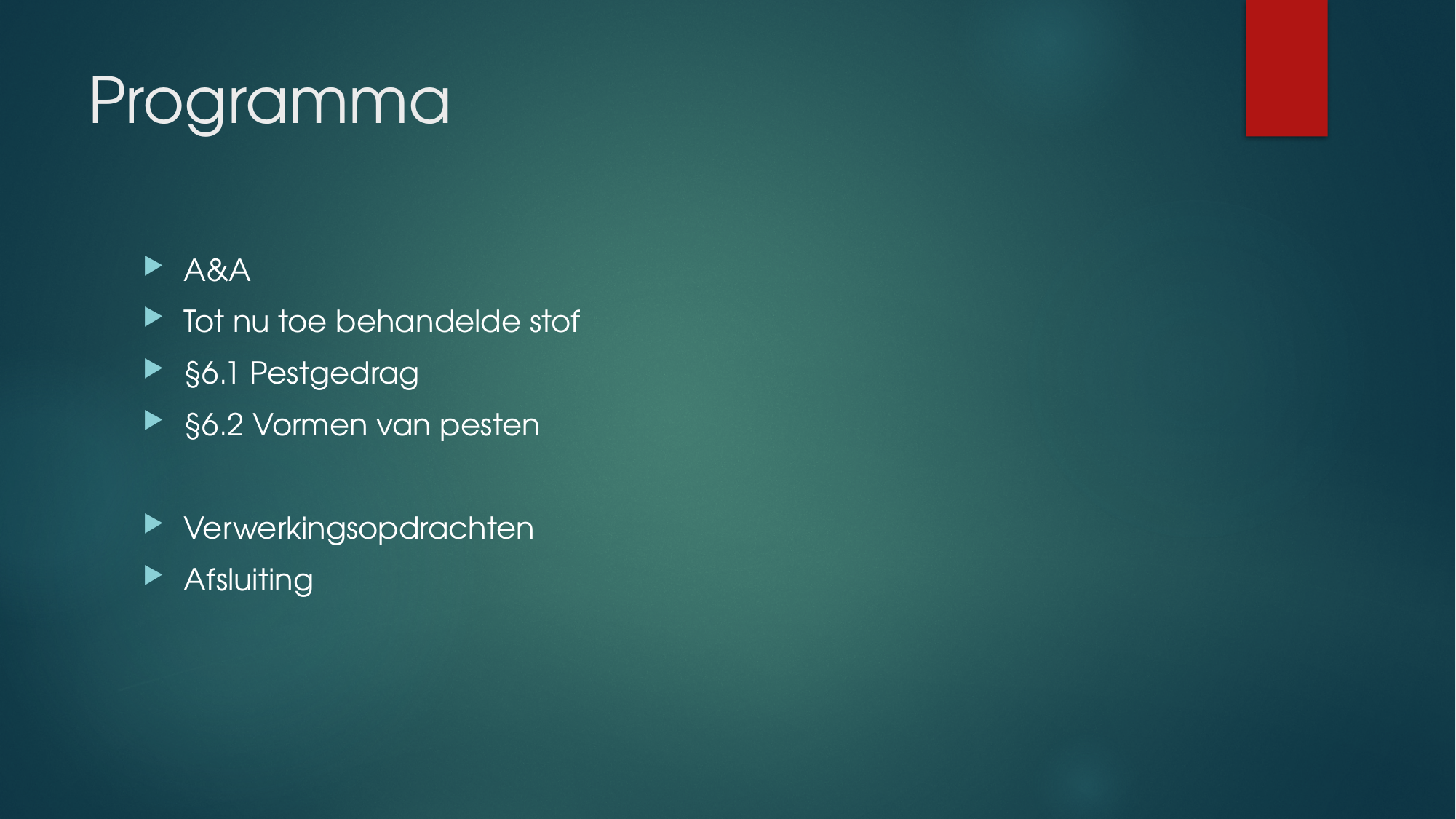

# Programma
A&A
Tot nu toe behandelde stof
§6.1 Pestgedrag
§6.2 Vormen van pesten

Verwerkingsopdrachten
Afsluiting